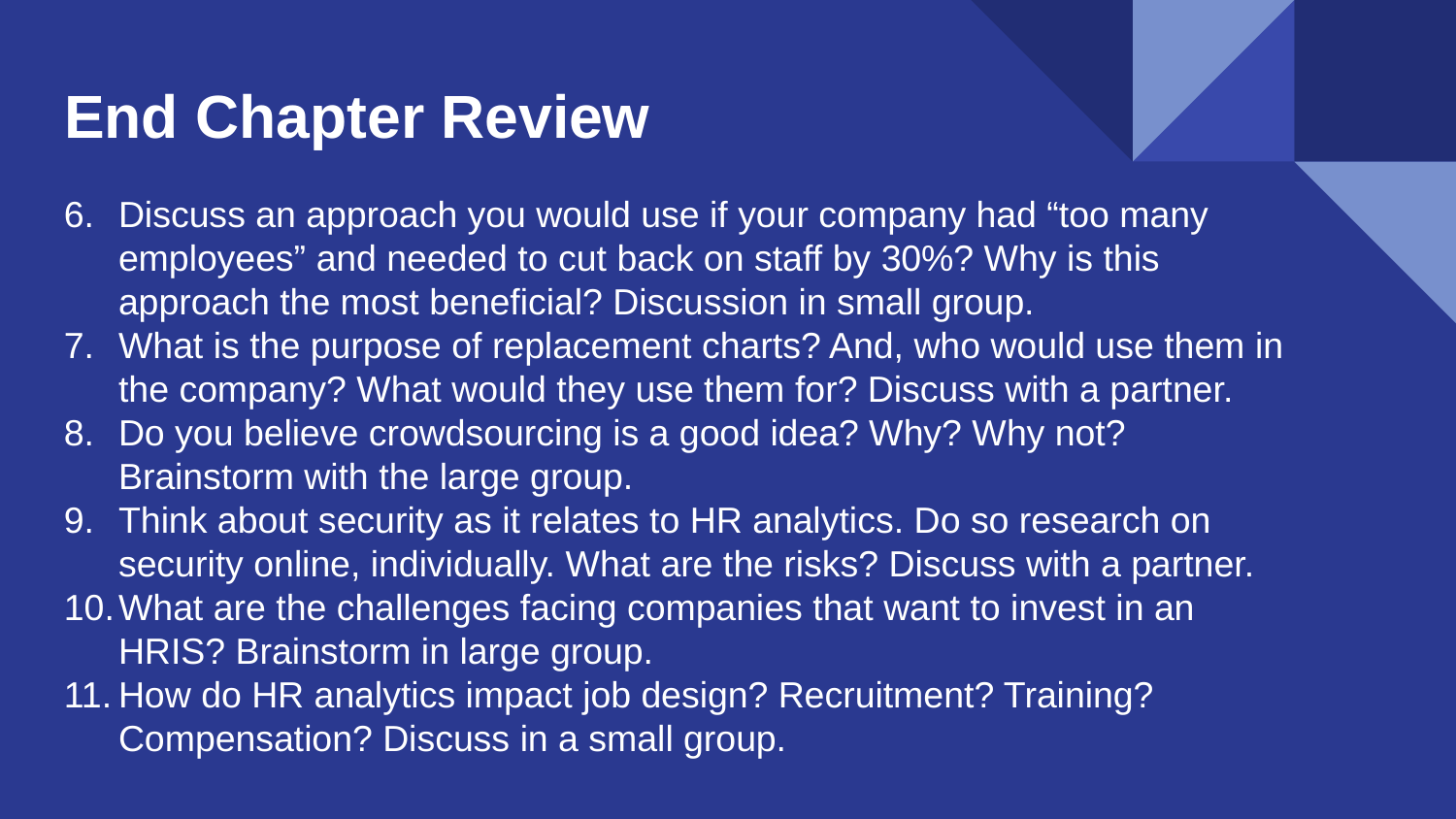

# End Chapter Review
Discuss an approach you would use if your company had “too many employees” and needed to cut back on staff by 30%? Why is this approach the most beneficial? Discussion in small group.
What is the purpose of replacement charts? And, who would use them in the company? What would they use them for? Discuss with a partner.
Do you believe crowdsourcing is a good idea? Why? Why not? Brainstorm with the large group.
Think about security as it relates to HR analytics. Do so research on security online, individually. What are the risks? Discuss with a partner.
What are the challenges facing companies that want to invest in an HRIS? Brainstorm in large group.
How do HR analytics impact job design? Recruitment? Training? Compensation? Discuss in a small group.